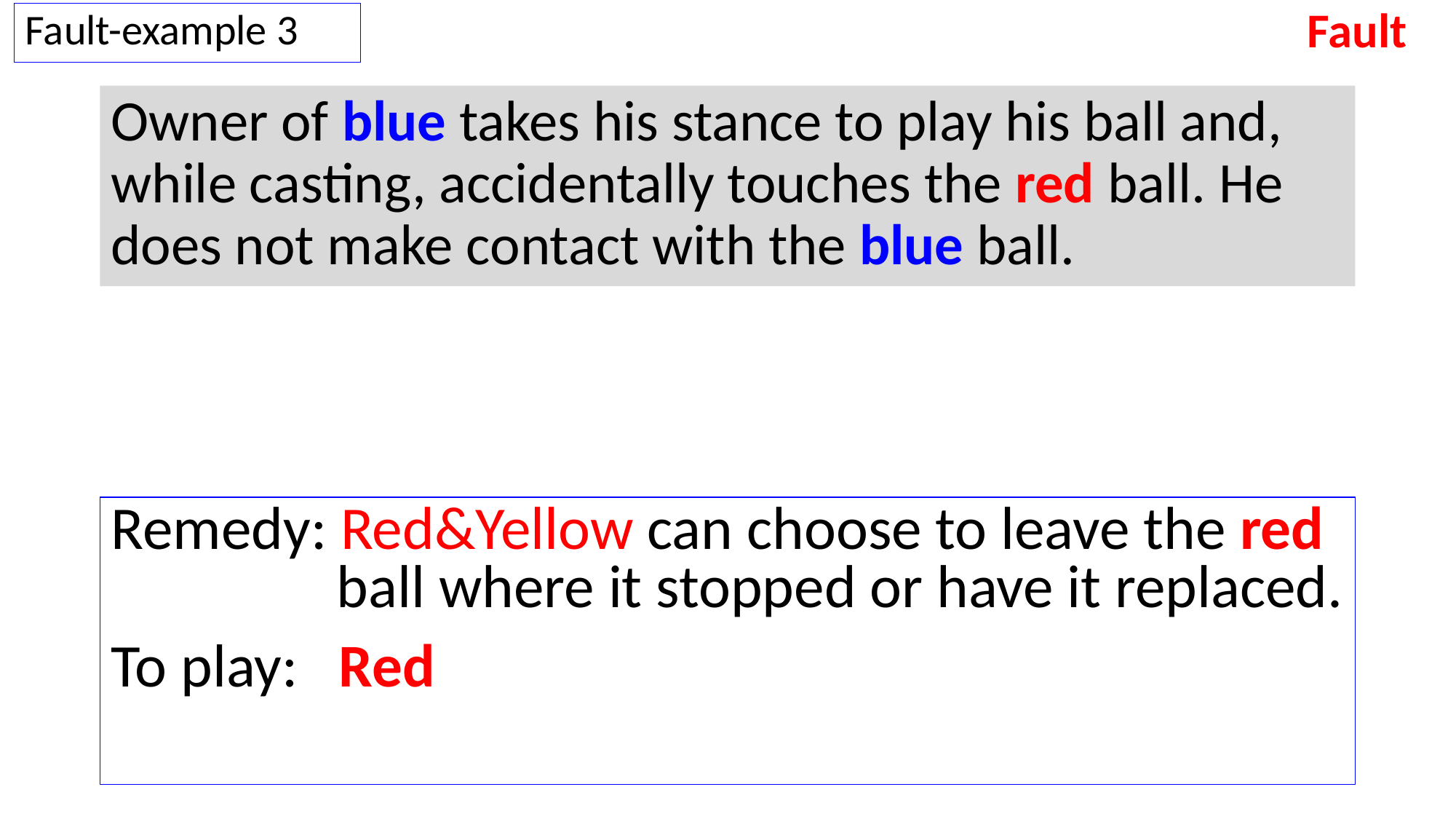

Fault

Fault-example 3

Owner of blue takes his stance to play his ball and, while casting, accidentally touches the red ball. He does not make contact with the blue ball.
Remedy: Red&Yellow can choose to leave the red ball where it stopped or have it replaced.
To play:   Red